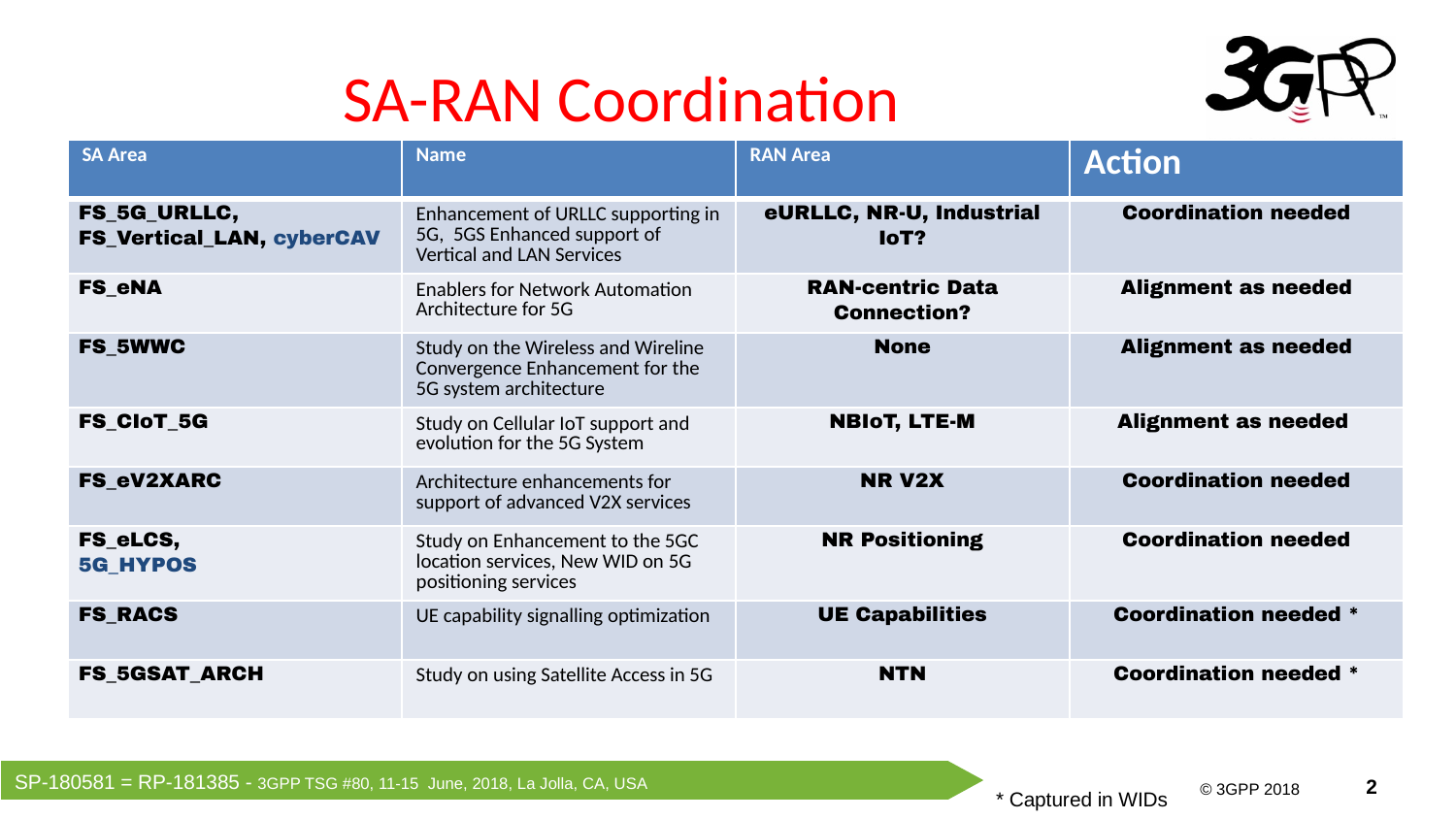

# SA-RAN Coordination
| SA Area | Name | RAN Area | Action |
| --- | --- | --- | --- |
| FS\_5G\_URLLC, FS\_Vertical\_LAN, cyberCAV | Enhancement of URLLC supporting in 5G, 5GS Enhanced support of Vertical and LAN Services | eURLLC, NR-U, Industrial IoT? | Coordination needed |
| FS\_eNA | Enablers for Network Automation Architecture for 5G | RAN-centric Data Connection? | Alignment as needed |
| FS\_5WWC | Study on the Wireless and Wireline Convergence Enhancement for the 5G system architecture | None | Alignment as needed |
| FS\_CIoT\_5G | Study on Cellular IoT support and evolution for the 5G System | NBIoT, LTE-M | Alignment as needed |
| FS\_eV2XARC | Architecture enhancements for support of advanced V2X services | NR V2X | Coordination needed |
| FS\_eLCS, 5G\_HYPOS | Study on Enhancement to the 5GC location services, New WID on 5G positioning services | NR Positioning | Coordination needed |
| FS\_RACS | UE capability signalling optimization | UE Capabilities | Coordination needed \* |
| FS\_5GSAT\_ARCH | Study on using Satellite Access in 5G | NTN | Coordination needed \* |
* Captured in WIDs